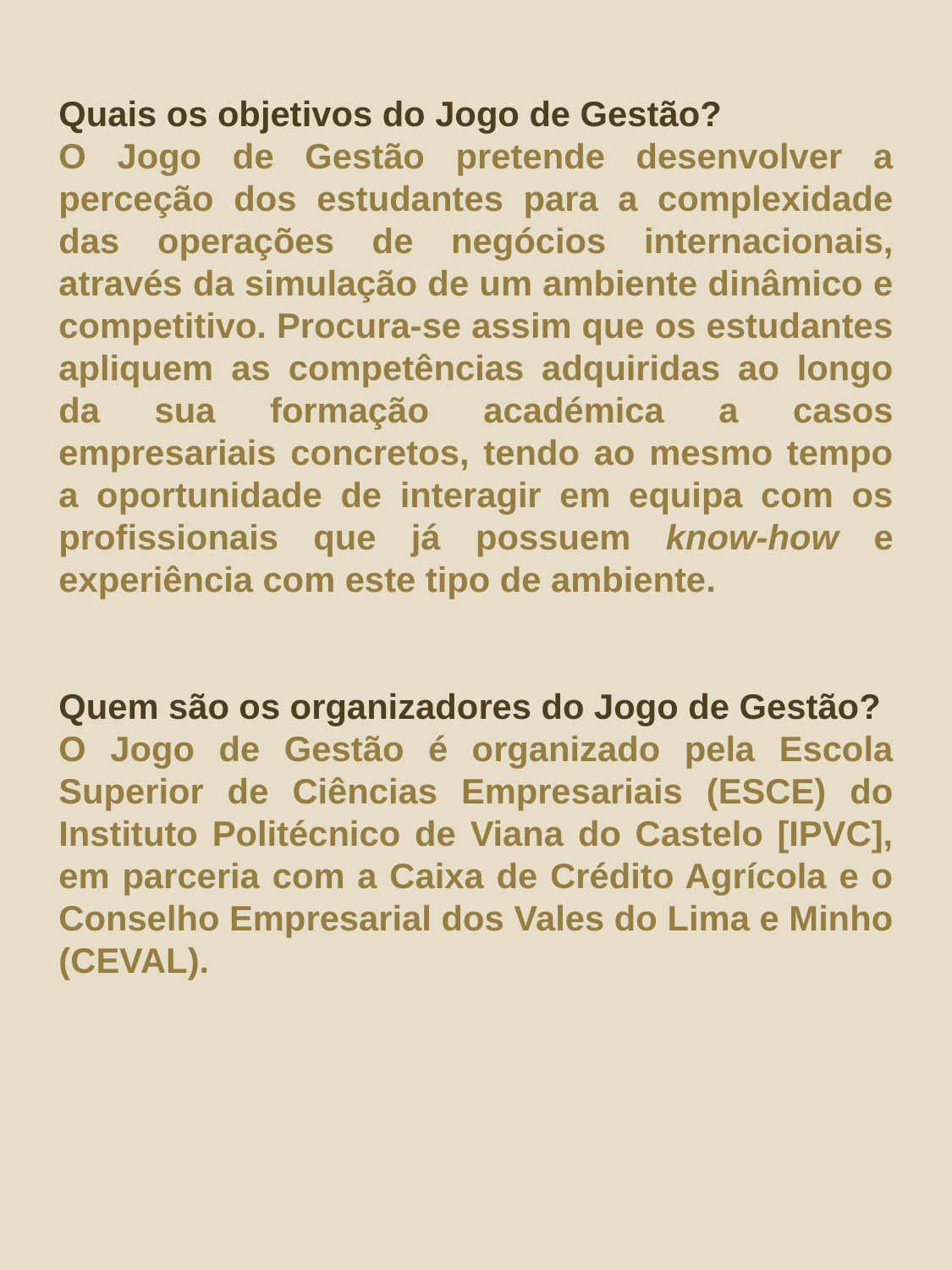

Quais os objetivos do Jogo de Gestão?
O Jogo de Gestão pretende desenvolver a perceção dos estudantes para a complexidade das operações de negócios internacionais, através da simulação de um ambiente dinâmico e competitivo. Procura-se assim que os estudantes apliquem as competências adquiridas ao longo da sua formação académica a casos empresariais concretos, tendo ao mesmo tempo a oportunidade de interagir em equipa com os profissionais que já possuem know-how e experiência com este tipo de ambiente.

Quem são os organizadores do Jogo de Gestão?
O Jogo de Gestão é organizado pela Escola Superior de Ciências Empresariais (ESCE) do Instituto Politécnico de Viana do Castelo [IPVC], em parceria com a Caixa de Crédito Agrícola e o Conselho Empresarial dos Vales do Lima e Minho (CEVAL).